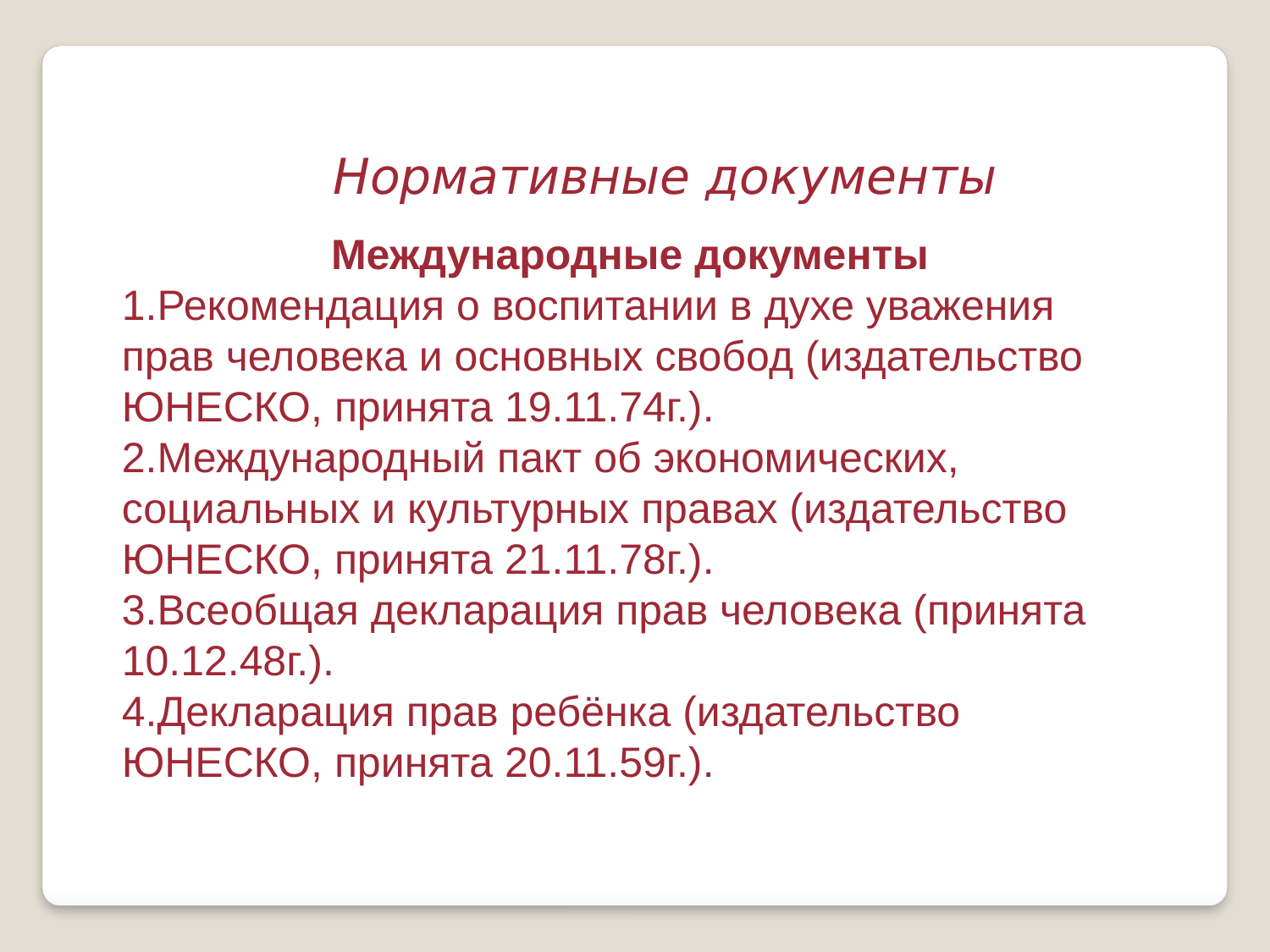

Нормативные документы
Международные документы
Рекомендация о воспитании в духе уважения прав человека и основных свобод (издательство ЮНЕСКО, принята 19.11.74г.).
Международный пакт об экономических, социальных и культурных правах (издательство ЮНЕСКО, принята 21.11.78г.).
Всеобщая декларация прав человека (принята 10.12.48г.).
4.Декларация прав ребёнка (издательство ЮНЕСКО, принята 20.11.59г.).